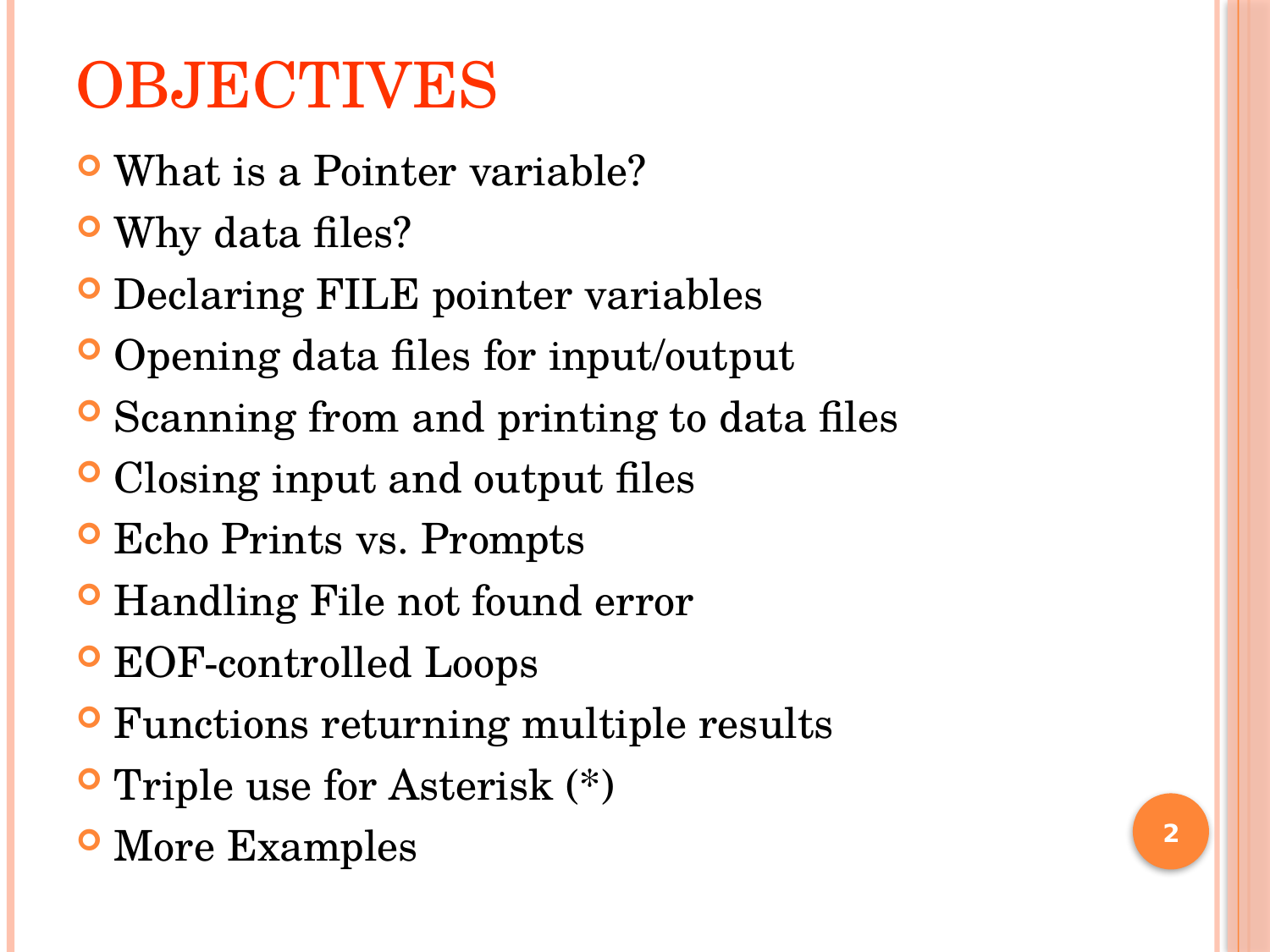

# Objectives
What is a Pointer variable?
Why data files?
Declaring FILE pointer variables
Opening data files for input/output
Scanning from and printing to data files
Closing input and output files
Echo Prints vs. Prompts
Handling File not found error
EOF-controlled Loops
Functions returning multiple results
Triple use for Asterisk (*)
More Examples
2